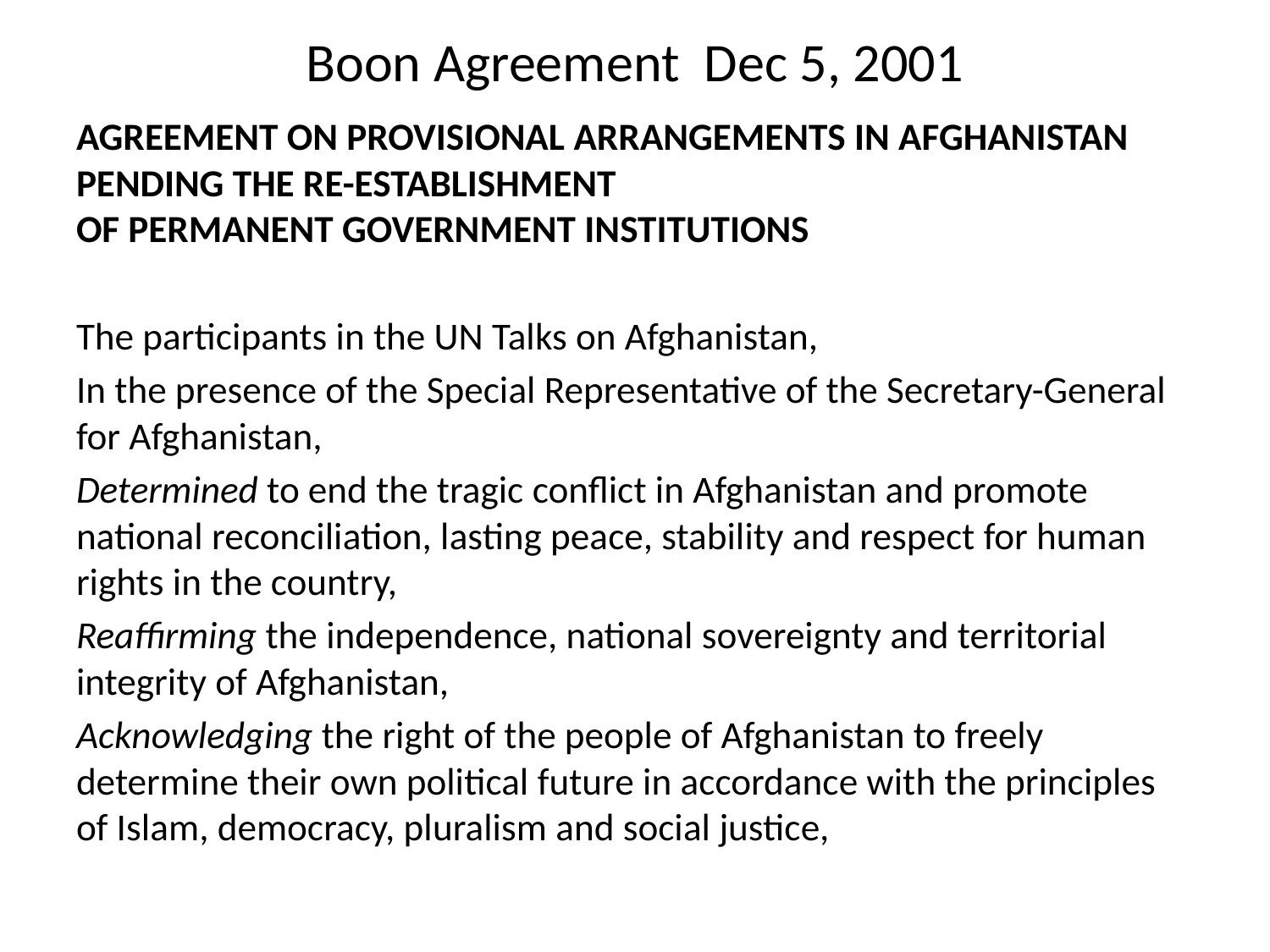

# Boon Agreement  Dec 5, 2001
AGREEMENT ON PROVISIONAL ARRANGEMENTS IN AFGHANISTAN PENDING THE RE-ESTABLISHMENT 
OF PERMANENT GOVERNMENT INSTITUTIONS

The participants in the UN Talks on Afghanistan,
In the presence of the Special Representative of the Secretary-General for Afghanistan,
Determined to end the tragic conflict in Afghanistan and promote national reconciliation, lasting peace, stability and respect for human rights in the country,
Reaffirming the independence, national sovereignty and territorial integrity of Afghanistan,
Acknowledging the right of the people of Afghanistan to freely determine their own political future in accordance with the principles of Islam, democracy, pluralism and social justice,